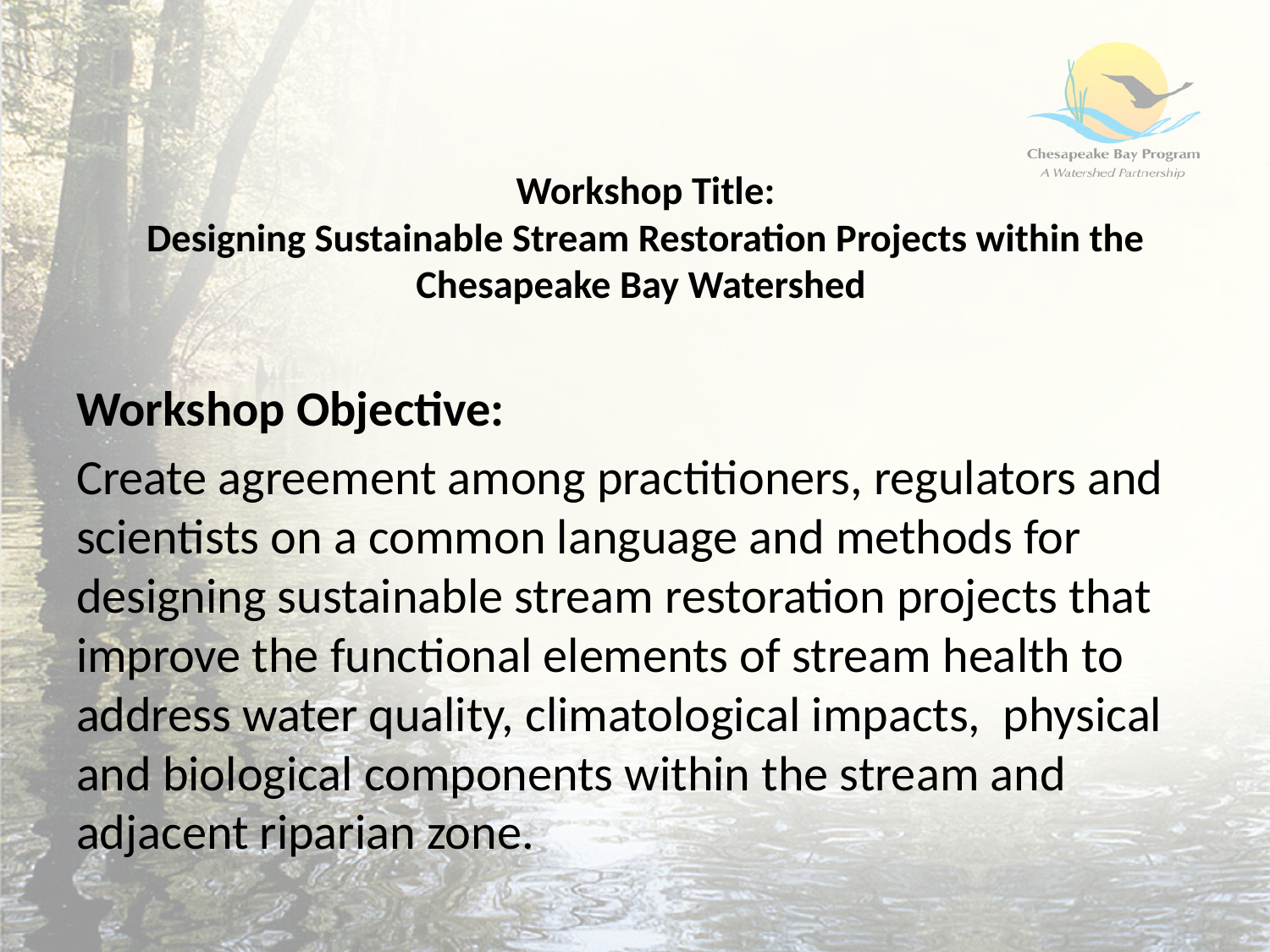

# Workshop Title: Designing Sustainable Stream Restoration Projects within the Chesapeake Bay Watershed
Workshop Objective:
Create agreement among practitioners, regulators and scientists on a common language and methods for designing sustainable stream restoration projects that improve the functional elements of stream health to address water quality, climatological impacts,  physical and biological components within the stream and adjacent riparian zone.